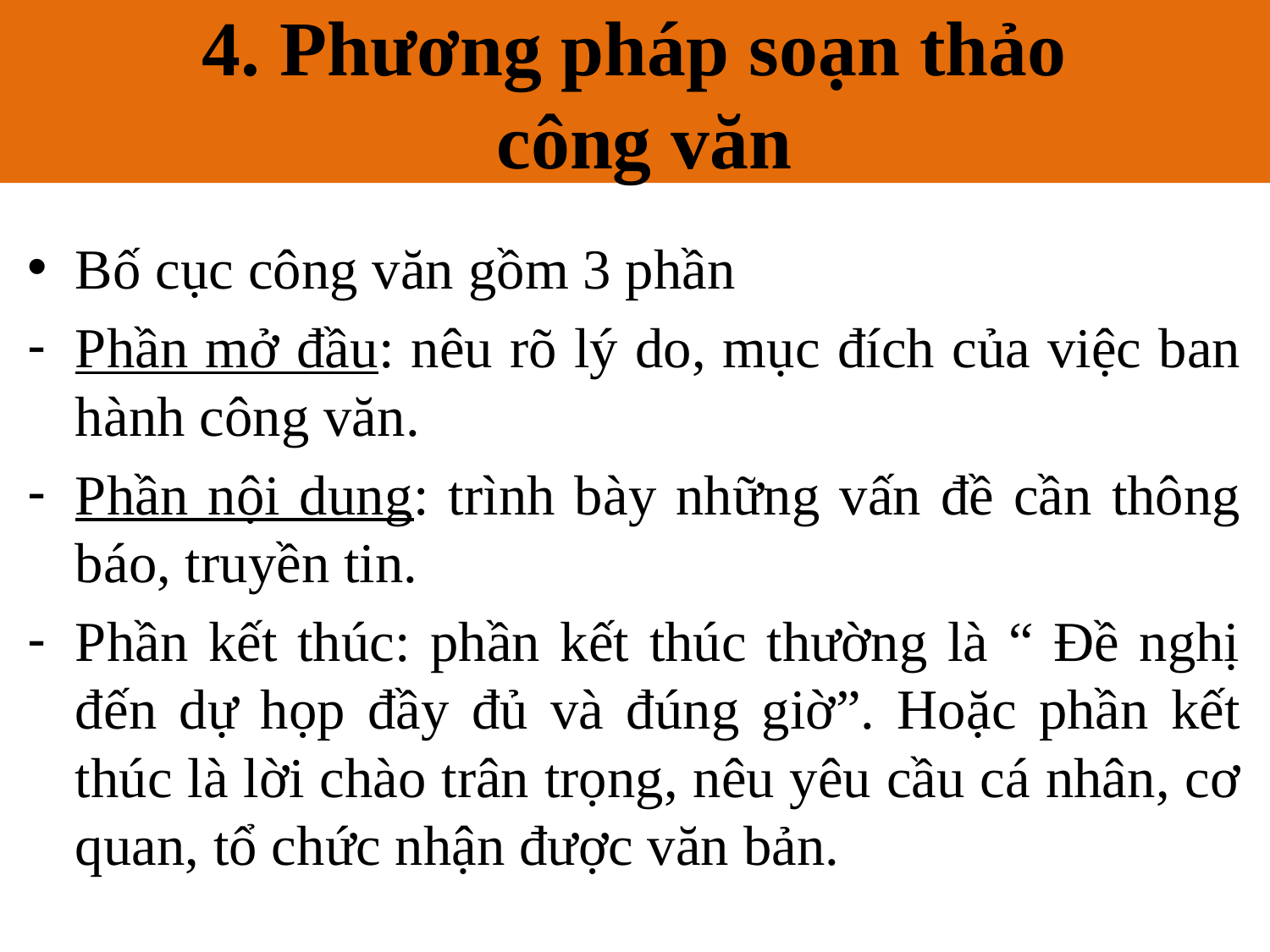

4. Phương pháp soạn thảo
 công văn
# IV. Phương pháp soạn thảo công văn
Bố cục công văn gồm 3 phần
Phần mở đầu: nêu rõ lý do, mục đích của việc ban hành công văn.
Phần nội dung: trình bày những vấn đề cần thông báo, truyền tin.
Phần kết thúc: phần kết thúc thường là “ Đề nghị đến dự họp đầy đủ và đúng giờ”. Hoặc phần kết thúc là lời chào trân trọng, nêu yêu cầu cá nhân, cơ quan, tổ chức nhận được văn bản.